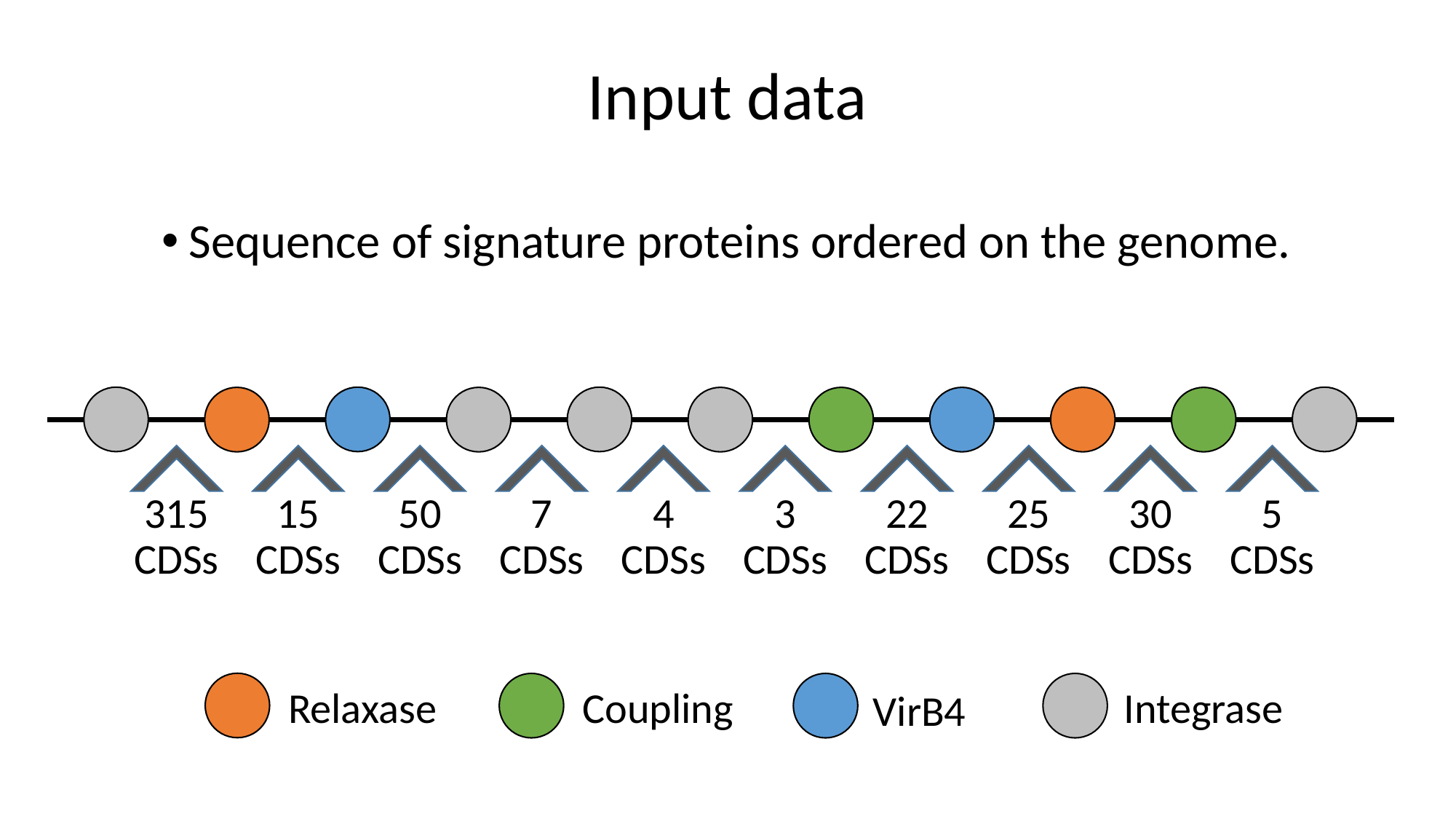

# Input data
Sequence of signature proteins ordered on the genome.

30 CDSs
5 CDSs
50 CDSs
7 CDSs
22 CDSs
25 CDSs
315 CDSs
15 CDSs
4 CDSs
3 CDSs

Relaxase
Coupling
Integrase
VirB4